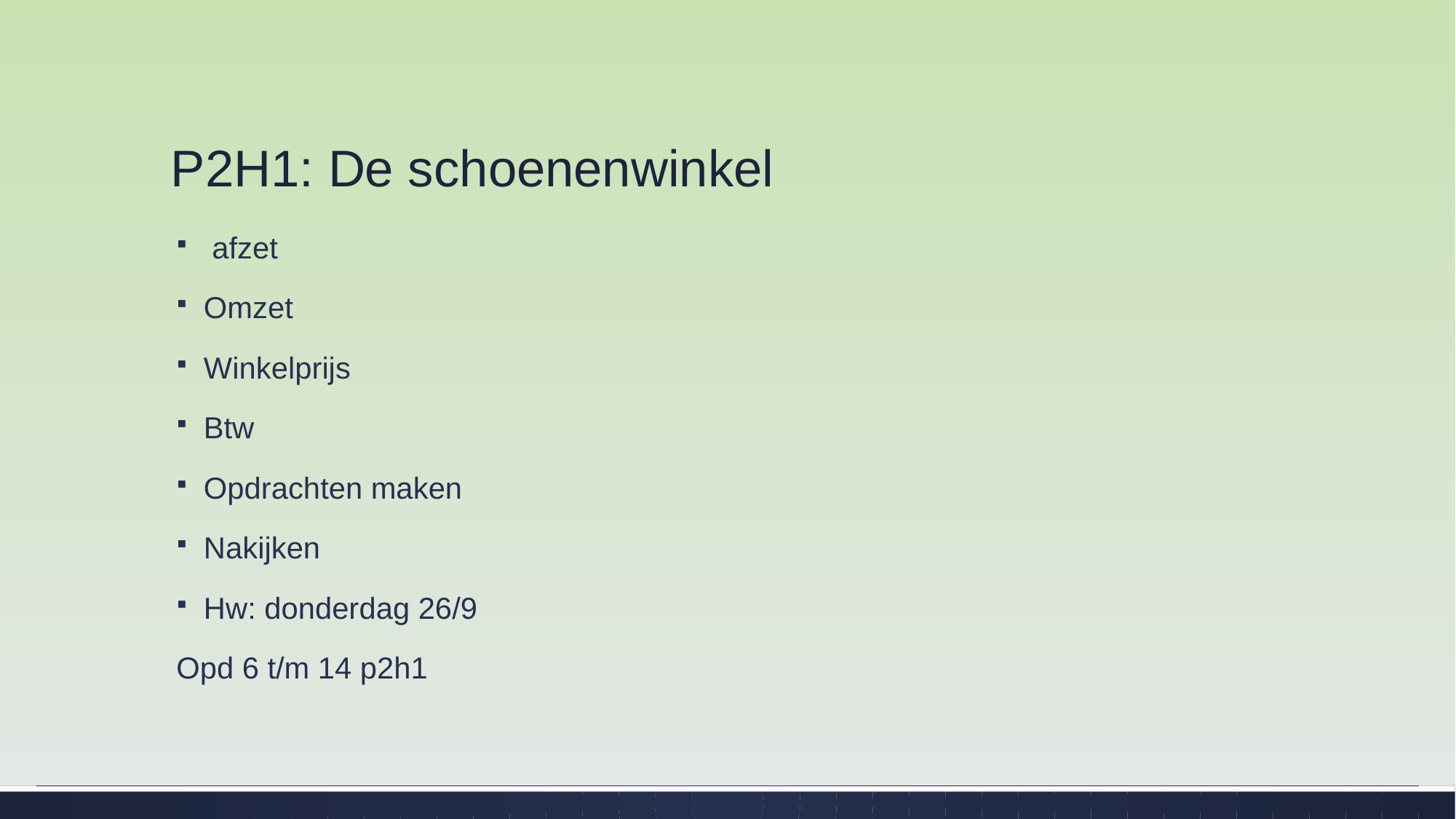

# P2H1: De schoenenwinkel
 afzet
Omzet
Winkelprijs
Btw
Opdrachten maken
Nakijken
Hw: donderdag 26/9
Opd 6 t/m 14 p2h1